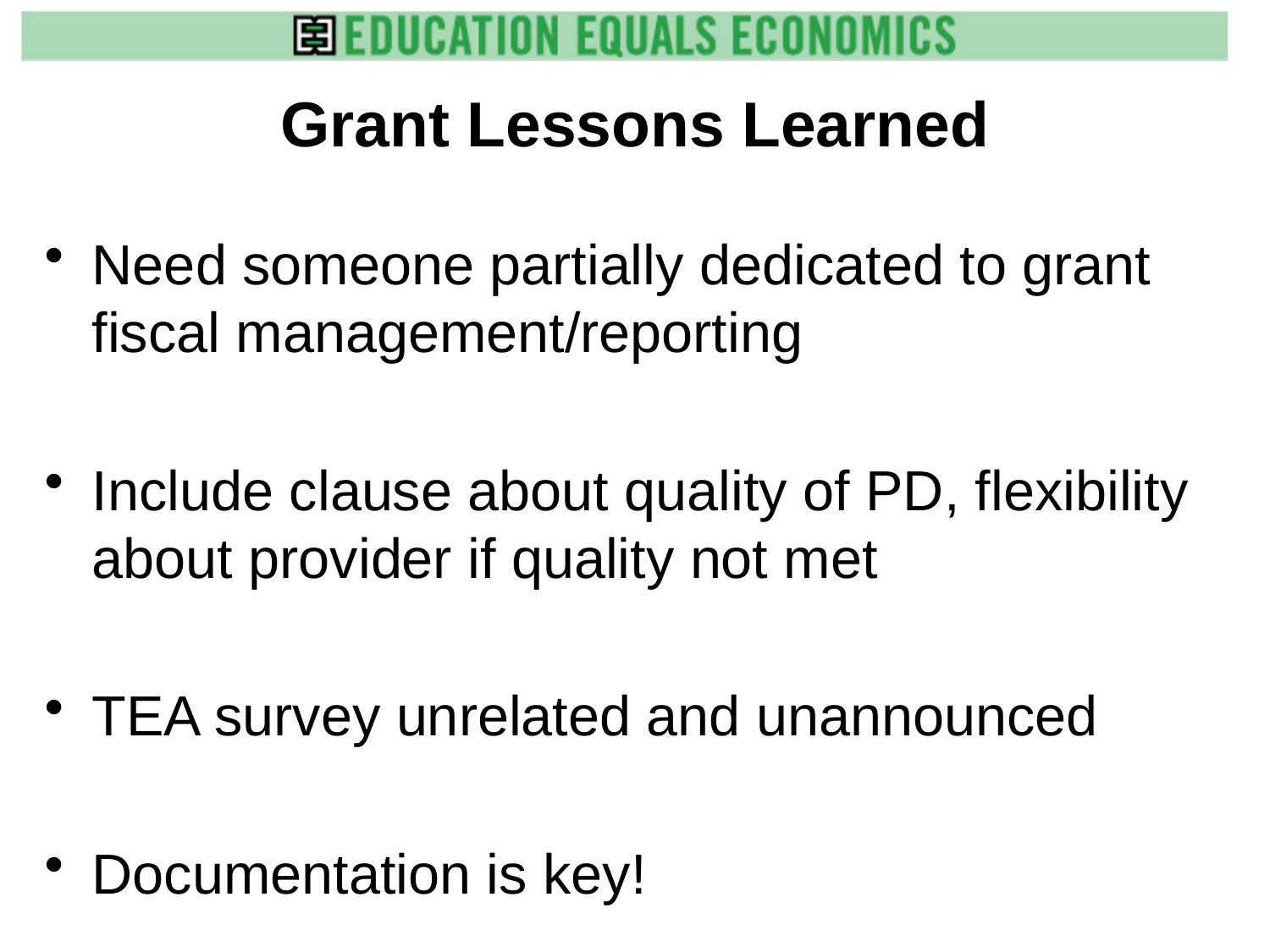

# Grant Lessons Learned
Need someone partially dedicated to grant fiscal management/reporting

Include clause about quality of PD, flexibility about provider if quality not met

TEA survey unrelated and unannounced

Documentation is key!